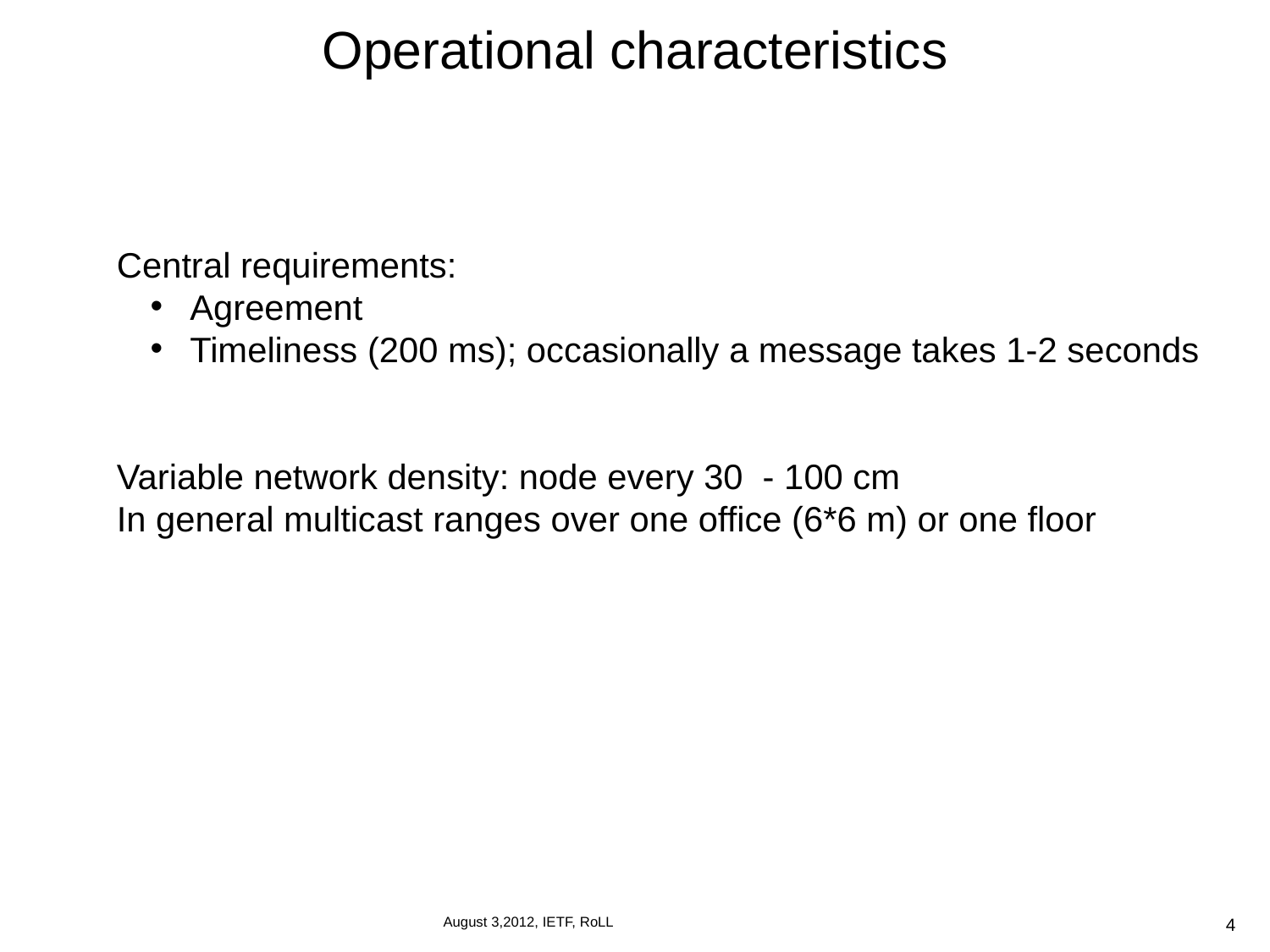

Operational characteristics
Central requirements:
 Agreement
 Timeliness (200 ms); occasionally a message takes 1-2 seconds

Variable network density: node every 30  - 100 cm
In general multicast ranges over one office (6*6 m) or one floor
4